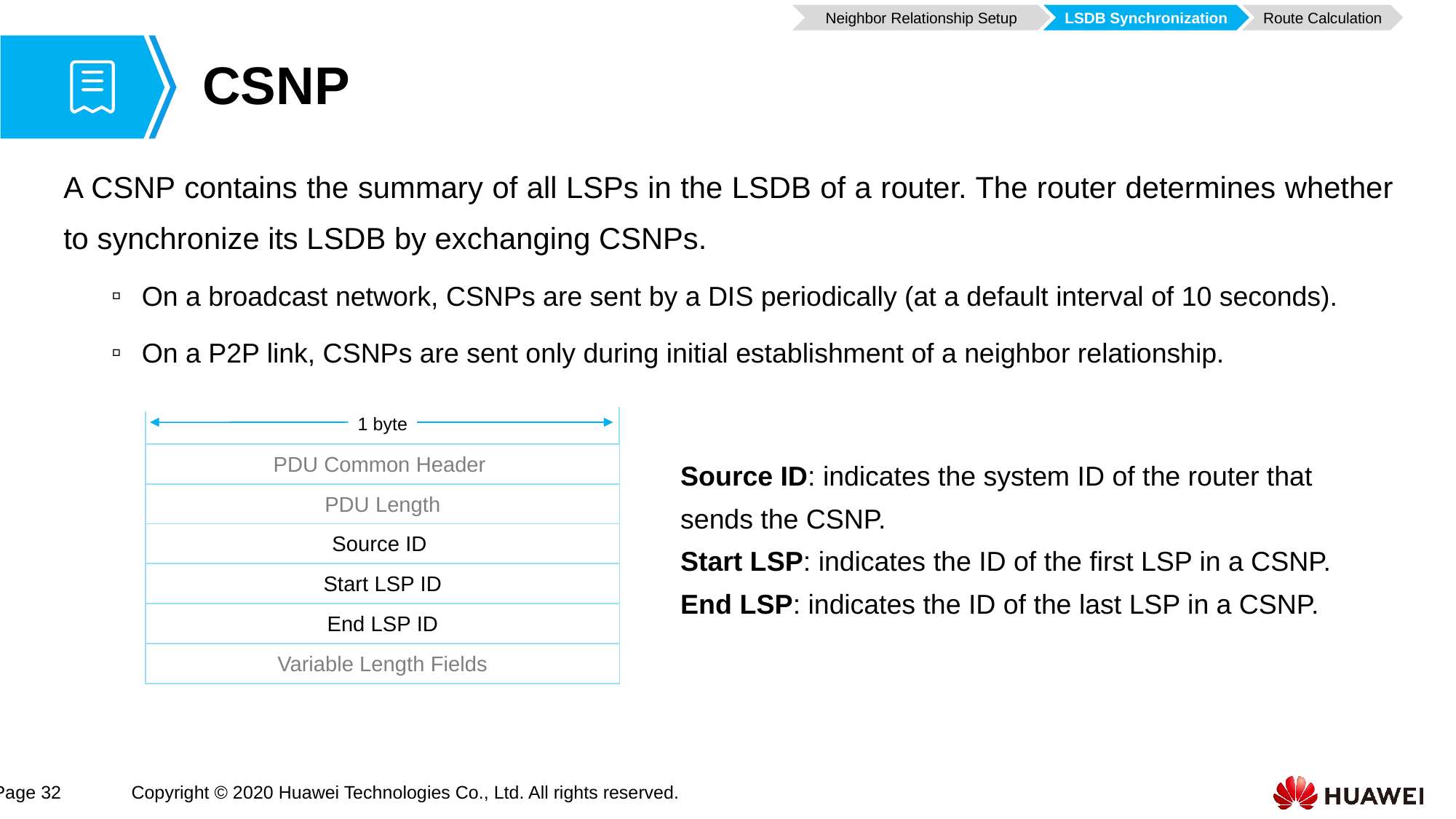

Neighbor Relationship Setup
LSDB Synchronization
Route Calculation
# CSNP
A CSNP contains the summary of all LSPs in the LSDB of a router. The router determines whether to synchronize its LSDB by exchanging CSNPs.
On a broadcast network, CSNPs are sent by a DIS periodically (at a default interval of 10 seconds).
On a P2P link, CSNPs are sent only during initial establishment of a neighbor relationship.
1 byte

Source ID: indicates the system ID of the router that sends the CSNP.
Start LSP: indicates the ID of the first LSP in a CSNP.
End LSP: indicates the ID of the last LSP in a CSNP.
| PDU Common Header |
| --- |
| PDU Length |
| Source ID |
| Start LSP ID |
| End LSP ID |
| Variable Length Fields |